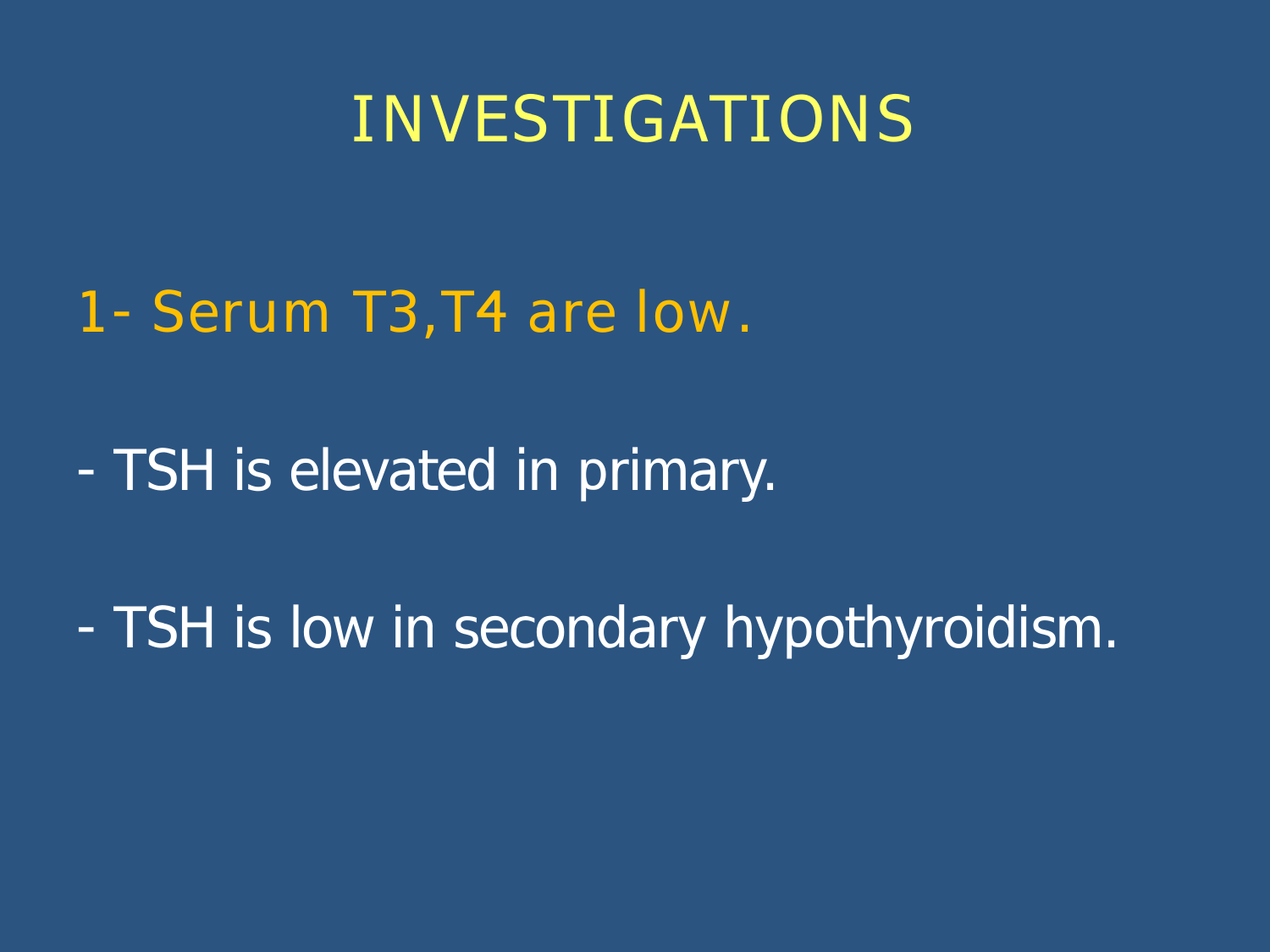

# INVESTIGATIONS

1- Serum T3,T4 are low.

- TSH is elevated in primary.

- TSH is low in secondary hypothyroidism.